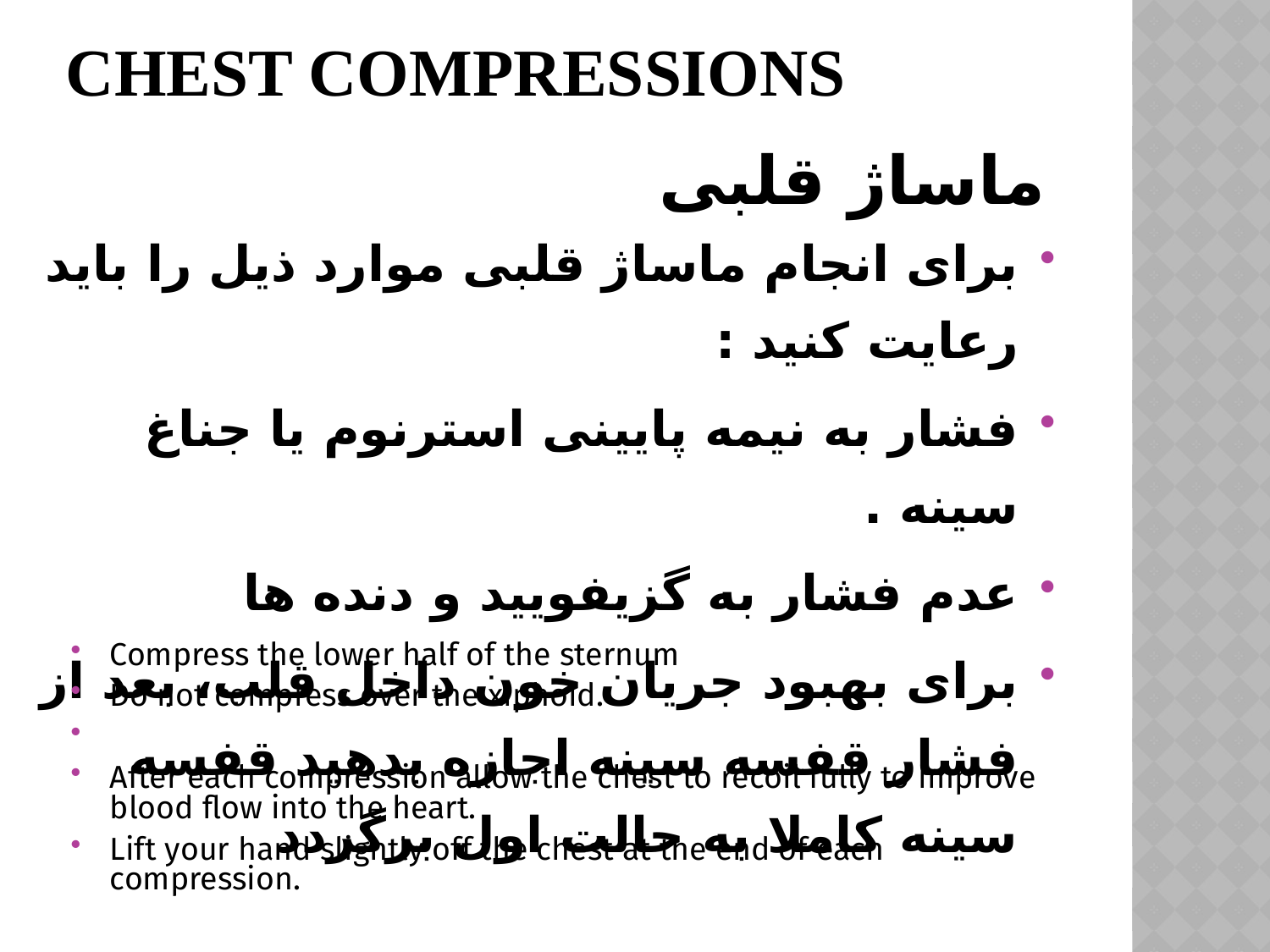

# Chest Compressions
ماساژ قلبی
برای انجام ماساژ قلبی موارد ذیل را باید رعایت کنید :
فشار به نیمه پایینی استرنوم یا جناغ سینه .
عدم فشار به گزیفویید و دنده ها
برای بهبود جریان خون داخل قلب، بعد از فشار قفسه سینه اجازه بدهید قفسه سینه کاملا به حالت اول برگردد

Compress the lower half of the sternum
Do not compress over the xiphoid.

After each compression allow the chest to recoil fully to improve blood flow into the heart.
Lift your hand slightly off the chest at the end of each compression.